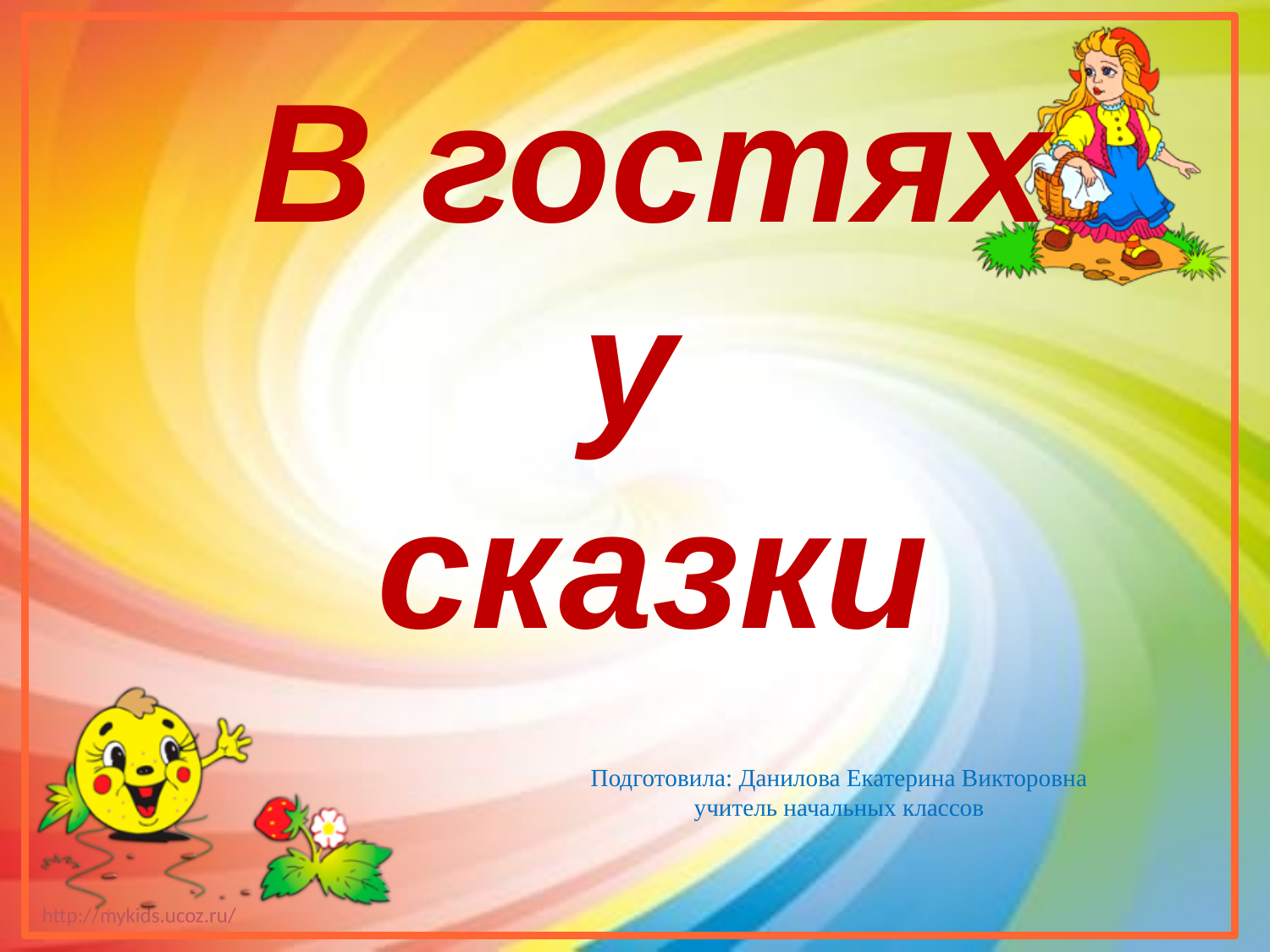

В гостях
 у
 сказки

Подготовила: Данилова Екатерина Викторовна
учитель начальных классов